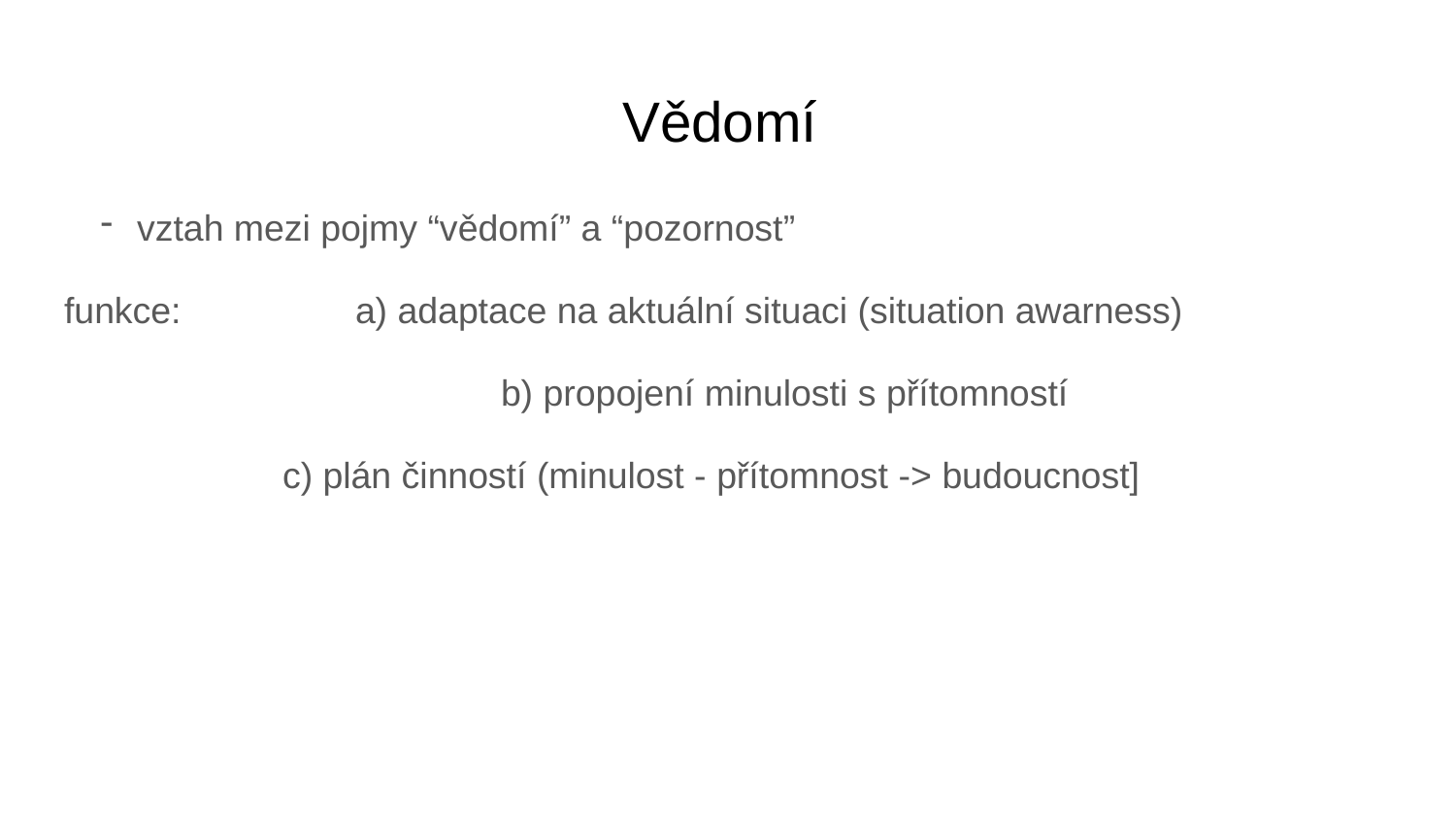

# Vědomí
vztah mezi pojmy “vědomí” a “pozornost”
funkce: 		a) adaptace na aktuální situaci (situation awarness)
			b) propojení minulosti s přítomností
c) plán činností (minulost - přítomnost -> budoucnost]